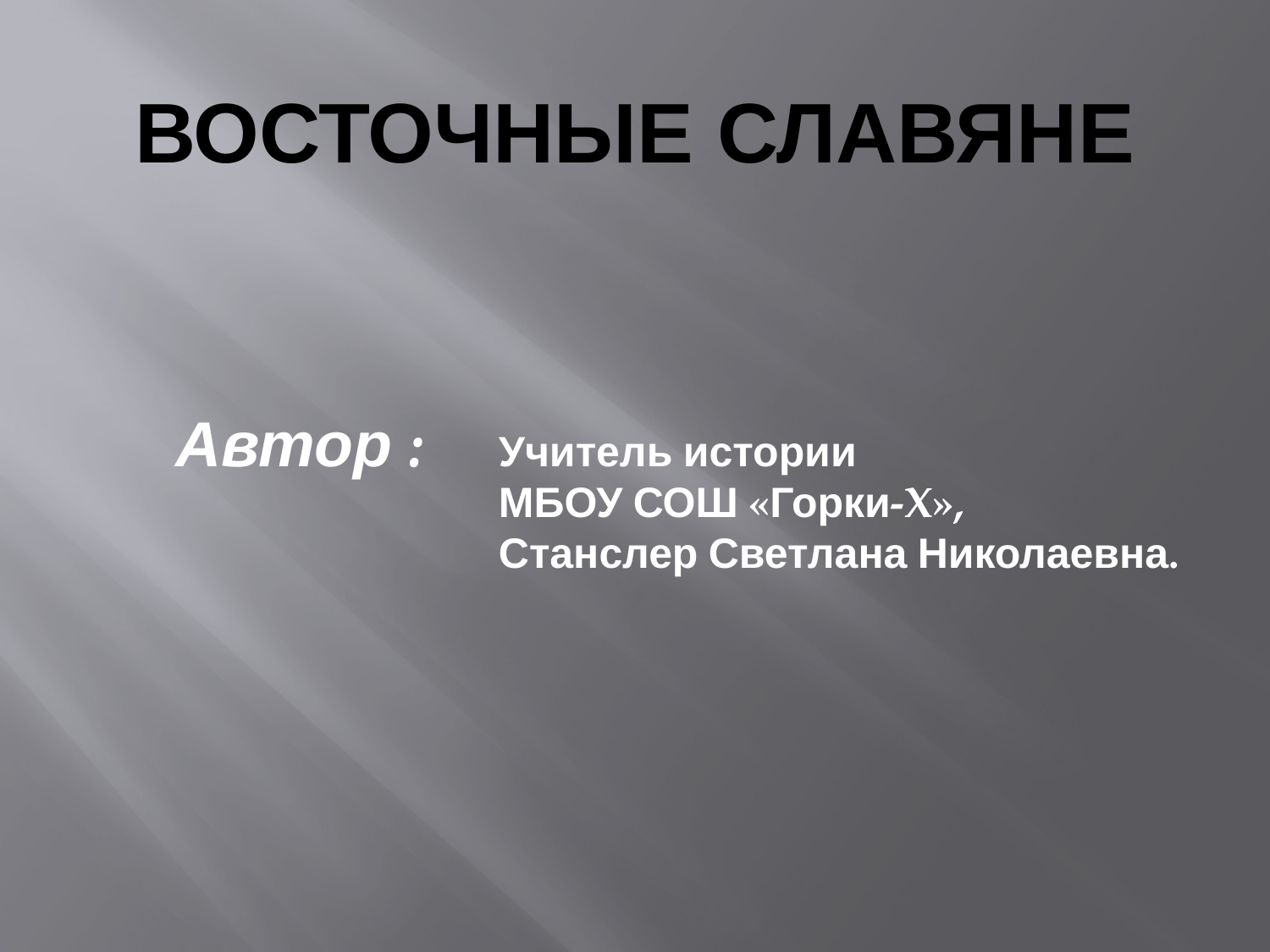

# Восточные славяне

Автор :
Учитель истории
МБОУ СОШ «Горки-X»,
Станслер Светлана Николаевна.